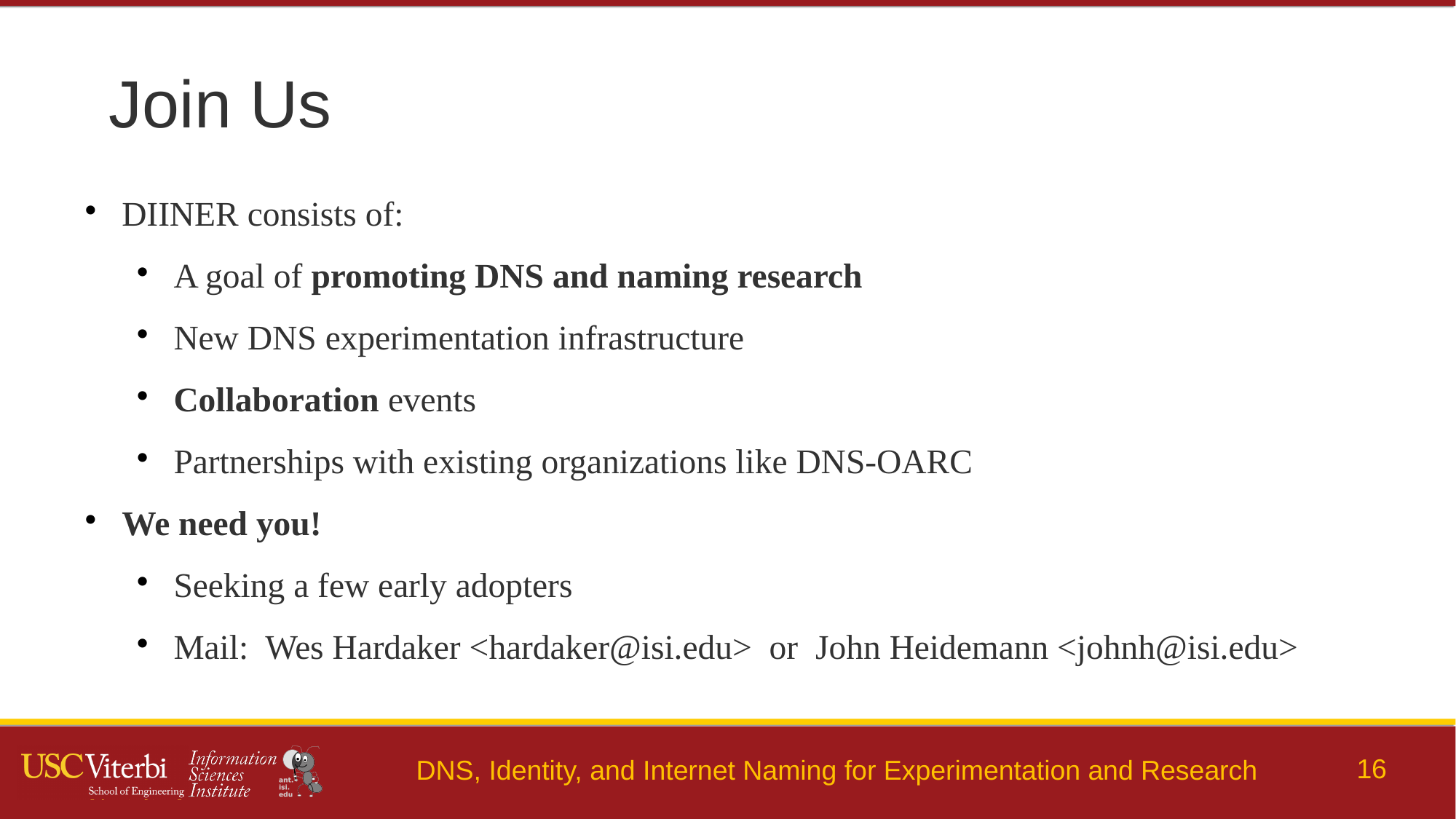

Join Us
DIINER consists of:
A goal of promoting DNS and naming research
New DNS experimentation infrastructure
Collaboration events
Partnerships with existing organizations like DNS-OARC
We need you!
Seeking a few early adopters
Mail:  Wes Hardaker <hardaker@isi.edu>  or  John Heidemann <johnh@isi.edu>